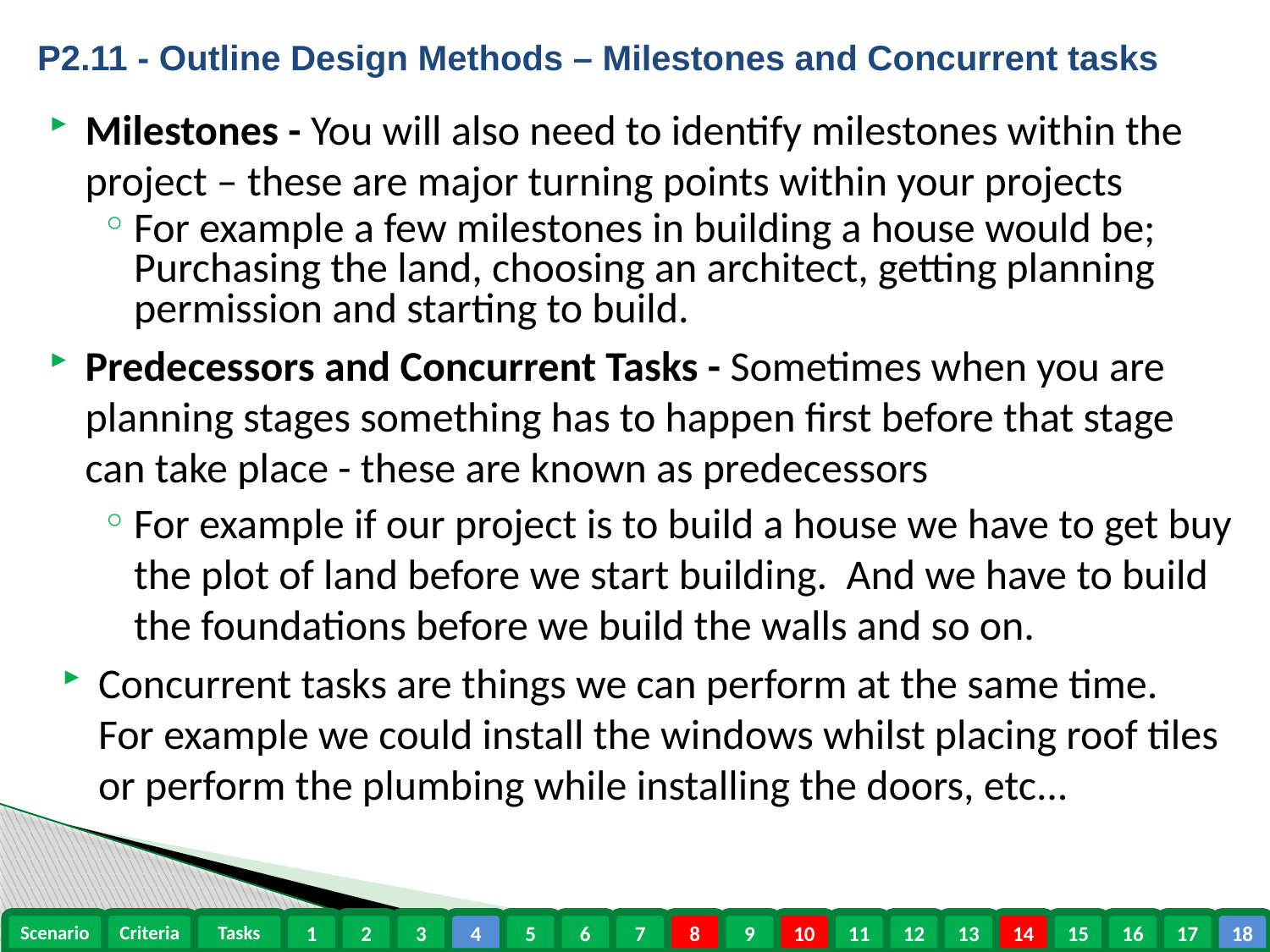

# P2.11 - Outline Design Methods – Milestones and Concurrent tasks
Milestones - You will also need to identify milestones within the project – these are major turning points within your projects
For example a few milestones in building a house would be; Purchasing the land, choosing an architect, getting planning permission and starting to build.
Predecessors and Concurrent Tasks - Sometimes when you are planning stages something has to happen first before that stage can take place - these are known as predecessors
For example if our project is to build a house we have to get buy the plot of land before we start building.  And we have to build the foundations before we build the walls and so on.
Concurrent tasks are things we can perform at the same time.  For example we could install the windows whilst placing roof tiles or perform the plumbing while installing the doors, etc...